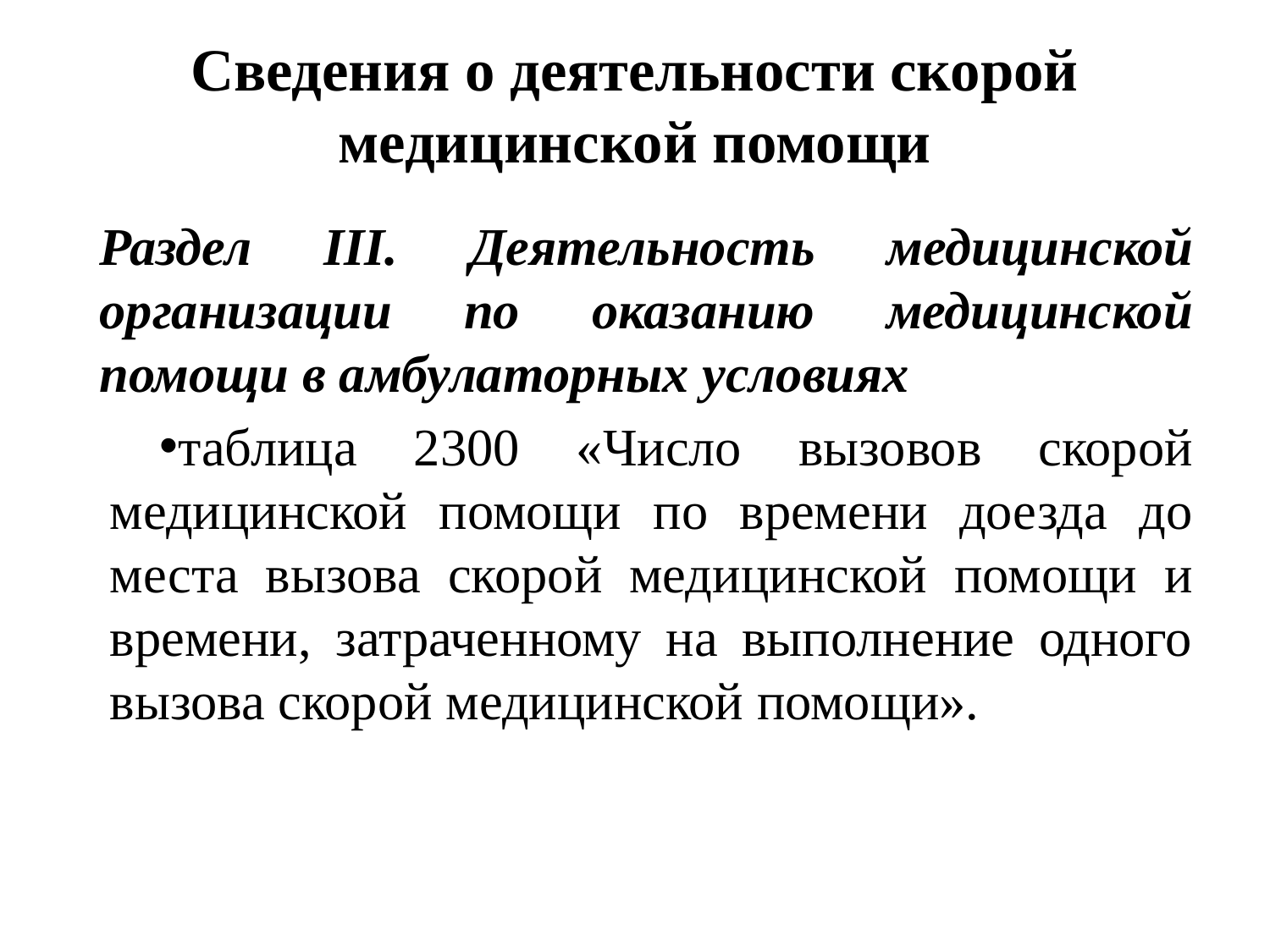

# Сведения о деятельности скорой медицинской помощи
Раздел III. Деятельность медицинской организации по оказанию медицинской помощи в амбулаторных условиях
таблица 2300 «Число вызовов скорой медицинской помощи по времени доезда до места вызова скорой медицинской помощи и времени, затраченному на выполнение одного вызова скорой медицинской помощи».